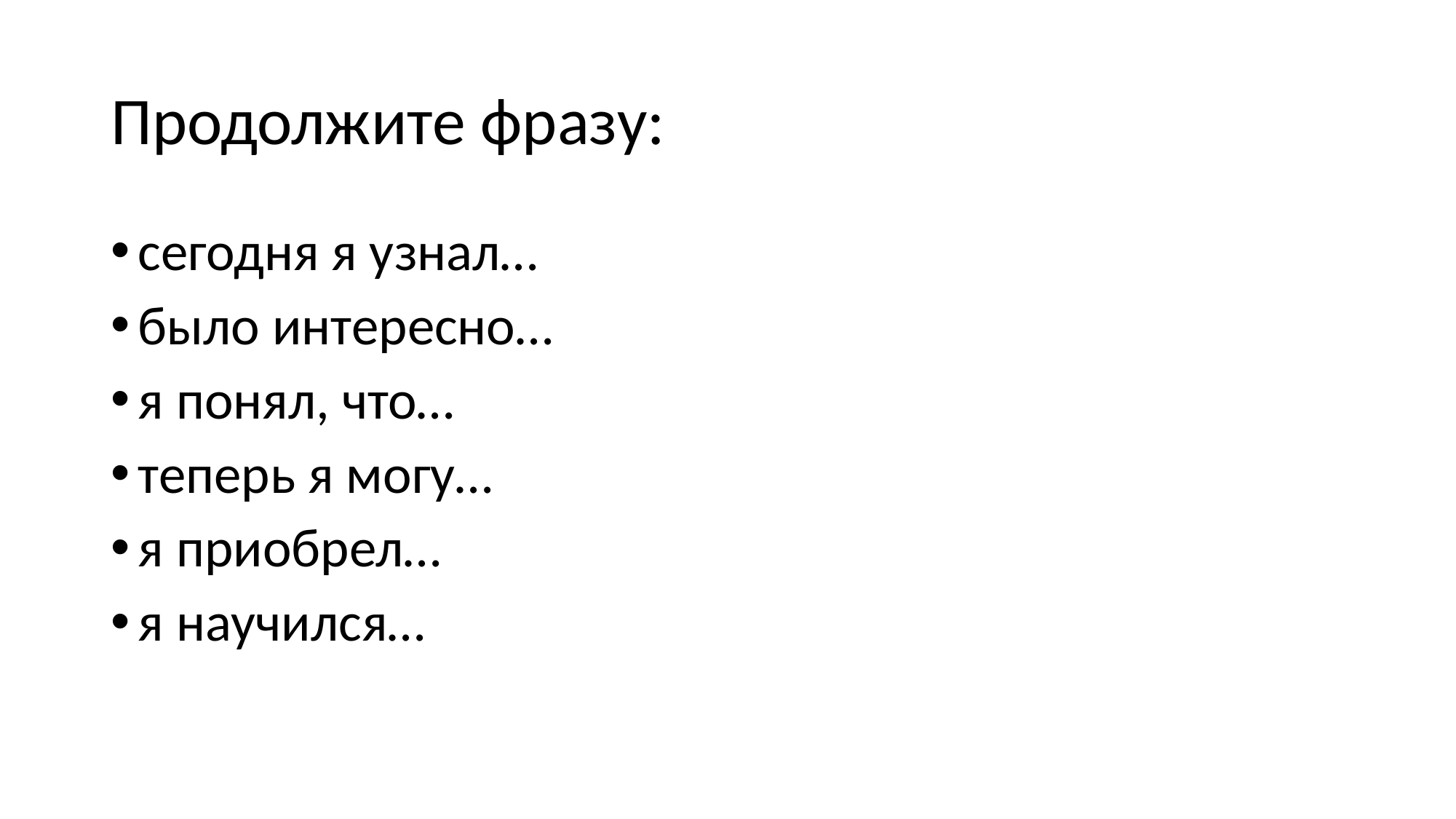

# Продолжите фразу:
сегодня я узнал…
было интересно…
я понял, что…
теперь я могу…
я приобрел…
я научился…